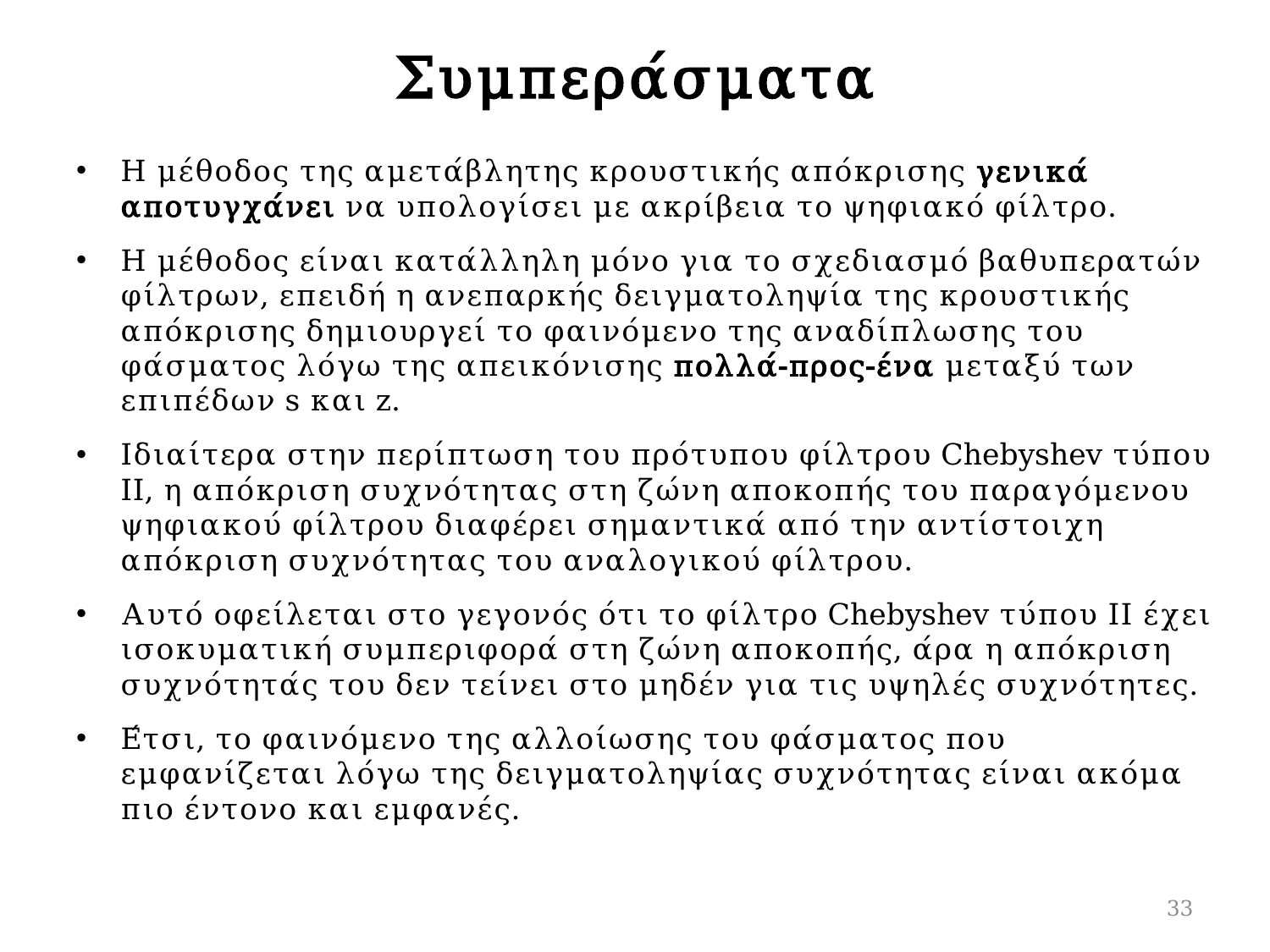

# Συμπεράσματα
Η μέθοδος της αμετάβλητης κρουστικής απόκρισης γενικά αποτυγχάνει να υπολογίσει με ακρίβεια το ψηφιακό φίλτρο.
Η μέθοδος είναι κατάλληλη μόνο για το σχεδιασμό βαθυπερατών φίλτρων, επειδή η ανεπαρκής δειγματοληψία της κρουστικής απόκρισης δημιουργεί το φαινόμενο της αναδίπλωσης του φάσματος λόγω της απεικόνισης πολλά-προς-ένα μεταξύ των επιπέδων s και z.
Ιδιαίτερα στην περίπτωση του πρότυπου φίλτρου Chebyshev τύπου ΙI, η απόκριση συχνότητας στη ζώνη αποκοπής του παραγόμενου ψηφιακού φίλτρου διαφέρει σημαντικά από την αντίστοιχη απόκριση συχνότητας του αναλογικού φίλτρου.
Αυτό οφείλεται στο γεγονός ότι το φίλτρο Chebyshev τύπου ΙΙ έχει ισοκυματική συμπεριφορά στη ζώνη αποκοπής, άρα η απόκριση συχνότητάς του δεν τείνει στο μηδέν για τις υψηλές συχνότητες.
Έτσι, το φαινόμενο της αλλοίωσης του φάσματος που εμφανίζεται λόγω της δειγματοληψίας συχνότητας είναι ακόμα πιο έντονο και εμφανές.
33